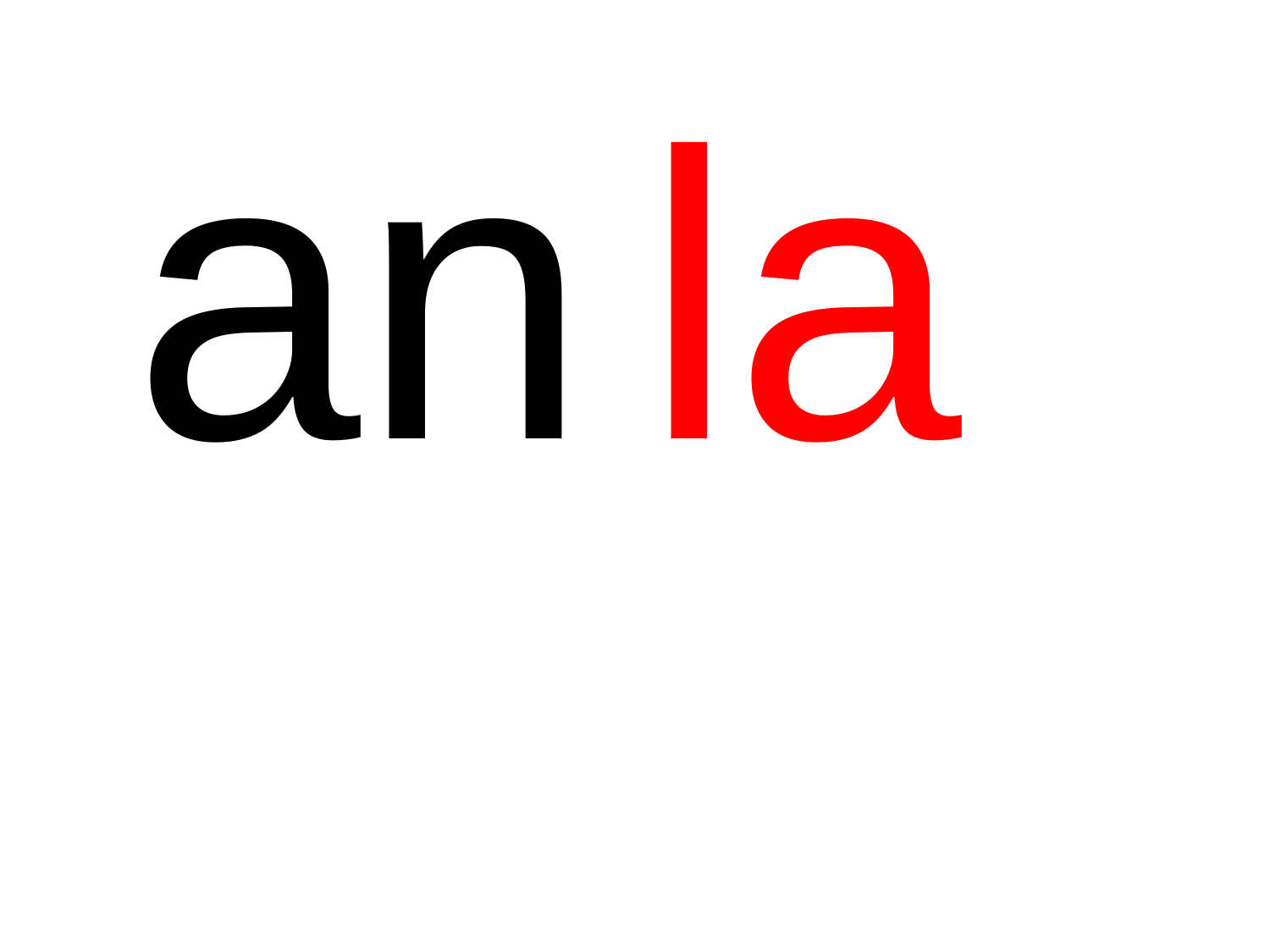

| an |
| --- |
| la |
| --- |